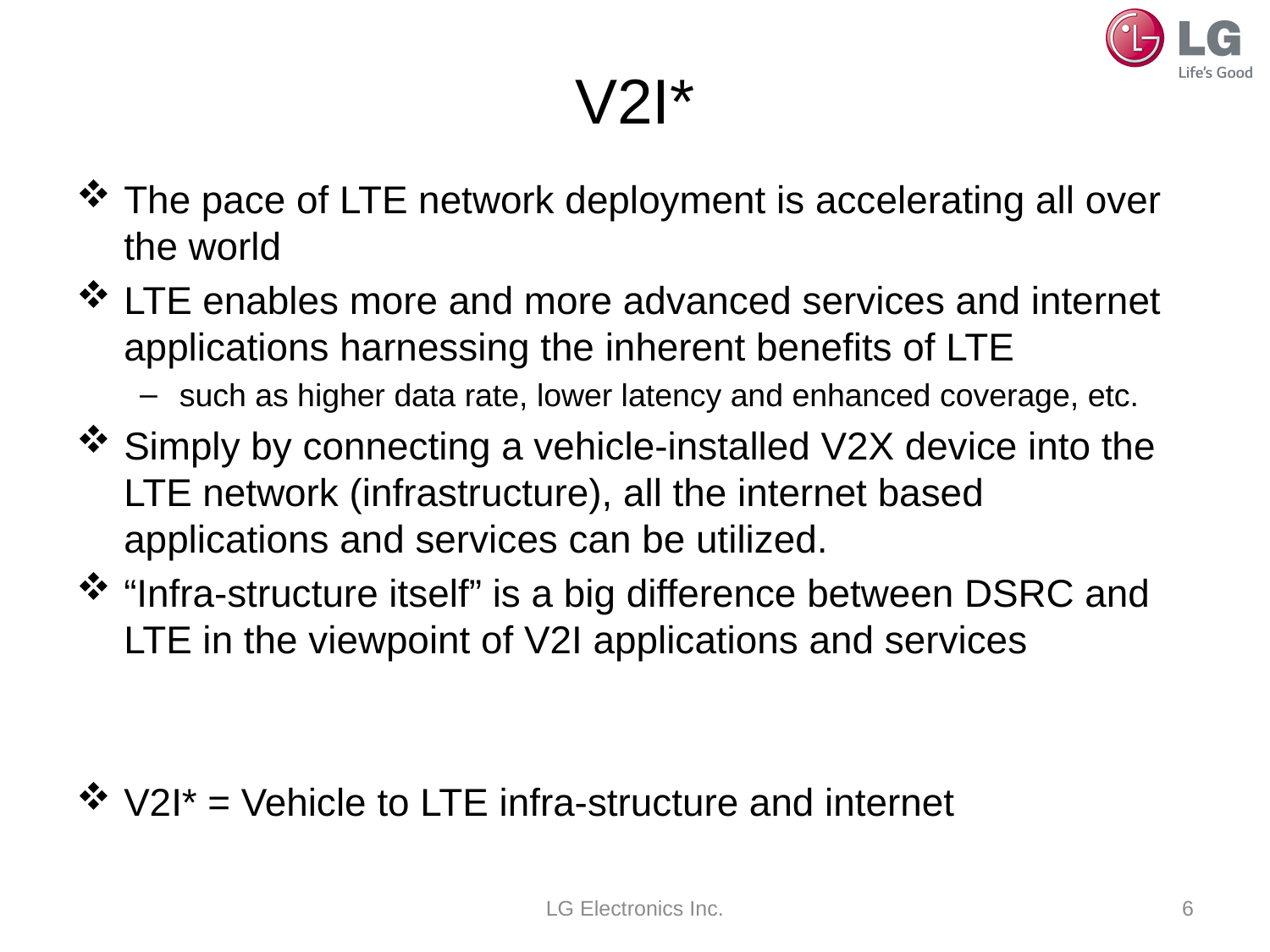

# V2I*
The pace of LTE network deployment is accelerating all over the world
LTE enables more and more advanced services and internet applications harnessing the inherent benefits of LTE
such as higher data rate, lower latency and enhanced coverage, etc.
Simply by connecting a vehicle-installed V2X device into the LTE network (infrastructure), all the internet based applications and services can be utilized.
“Infra-structure itself” is a big difference between DSRC and LTE in the viewpoint of V2I applications and services

V2I* = Vehicle to LTE infra-structure and internet
LG Electronics Inc.
6